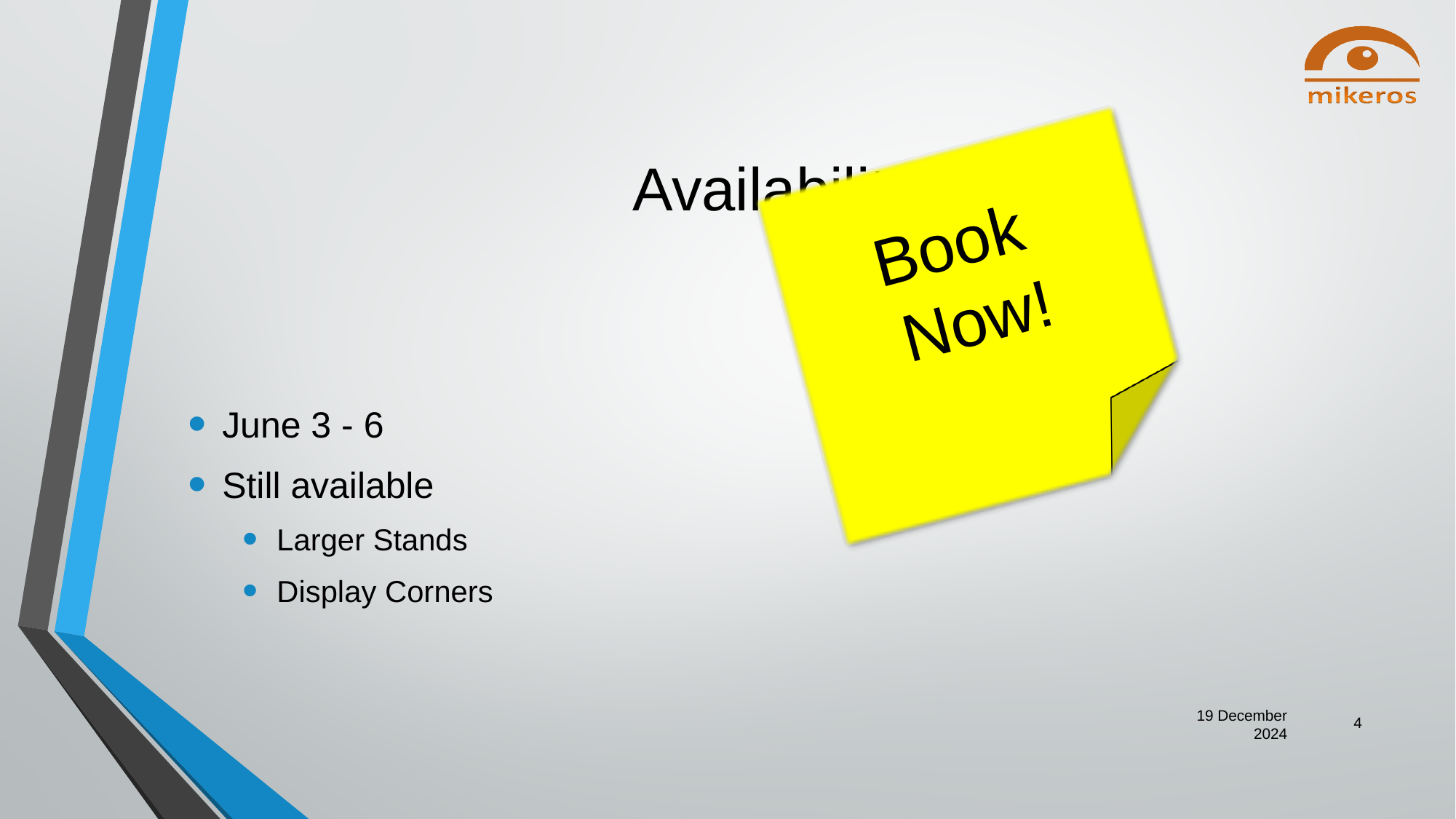

# Availability
Book
Now!
June 3 - 6
Still available
Larger Stands
Display Corners
4
19 December 2024